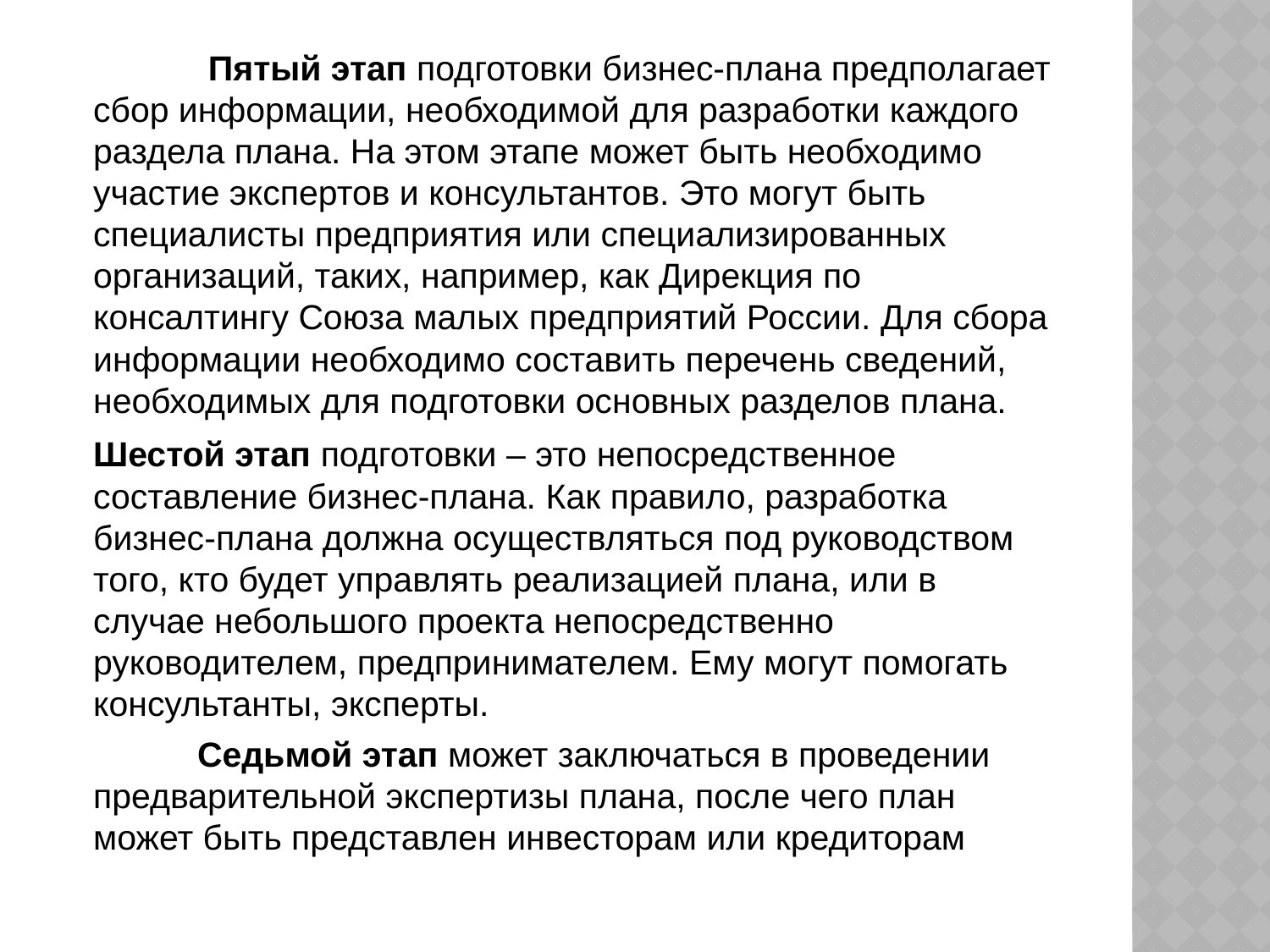

Пятый этап подготовки бизнес-плана предполагает сбор информации, необходимой для разработки каждого раздела плана. На этом этапе может быть необходимо участие экспертов и консультантов. Это могут быть специалисты предприятия или специализированных организаций, таких, например, как Дирекция по консалтингу Союза малых предприятий России. Для сбора информации необходимо составить перечень сведений, необходимых для подготовки основных разделов плана.
   	Шестой этап подготовки – это непосредственное составление бизнес-плана. Как правило, разработка бизнес-плана должна осуществляться под руководством того, кто будет управлять реализацией плана, или в случае небольшого проекта непосредственно руководителем, предпринимателем. Ему могут помогать консультанты, эксперты.
     	Седьмой этап может заключаться в проведении предварительной экспертизы плана, после чего план может быть представлен инвесторам или кредиторам

#